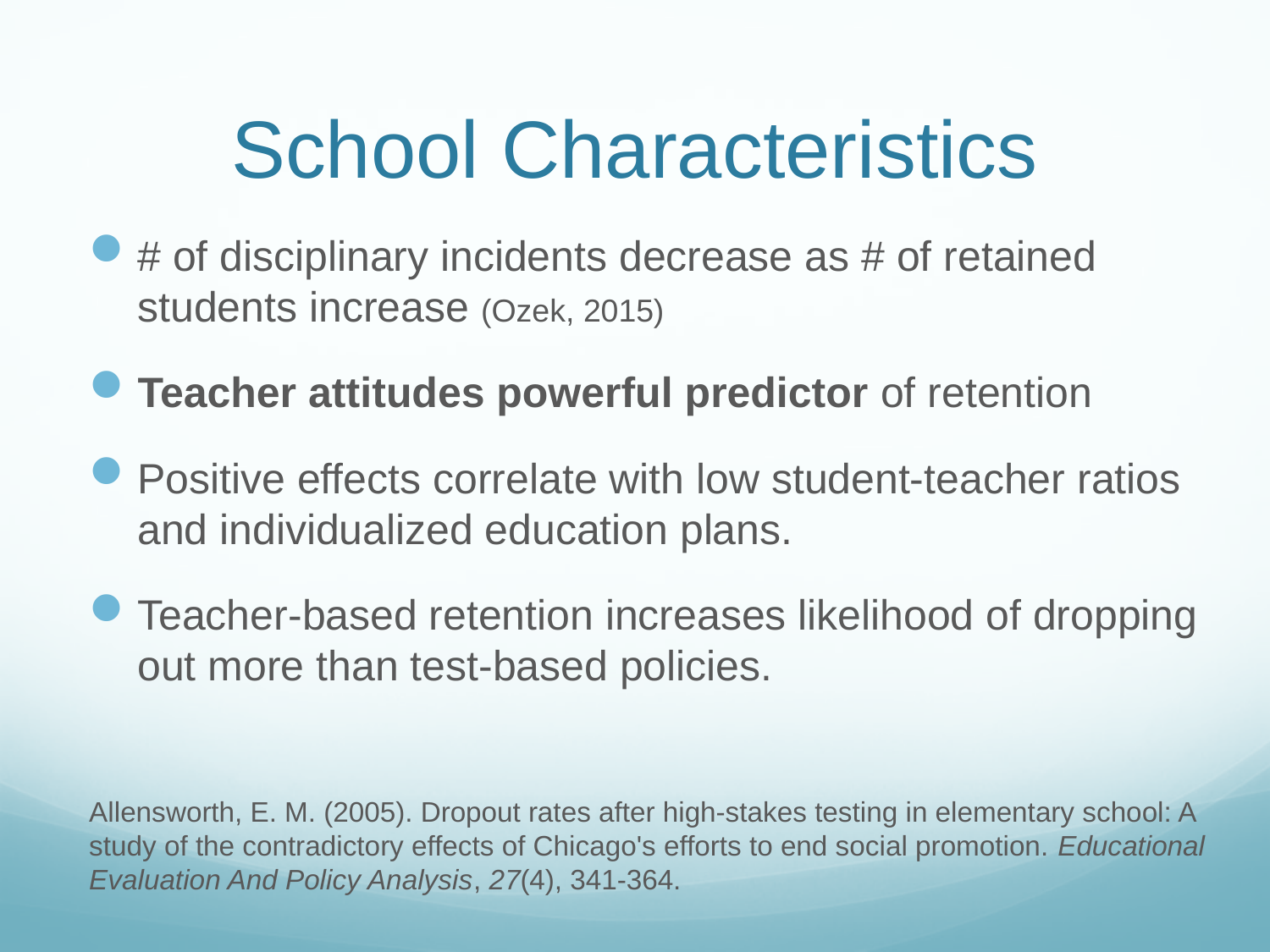

# School Characteristics
# of disciplinary incidents decrease as # of retained students increase (Ozek, 2015)
Teacher attitudes powerful predictor of retention
Positive effects correlate with low student-teacher ratios and individualized education plans.
Teacher-based retention increases likelihood of dropping out more than test-based policies.

Allensworth, E. M. (2005). Dropout rates after high-stakes testing in elementary school: A study of the contradictory effects of Chicago's efforts to end social promotion. Educational Evaluation And Policy Analysis, 27(4), 341-364.